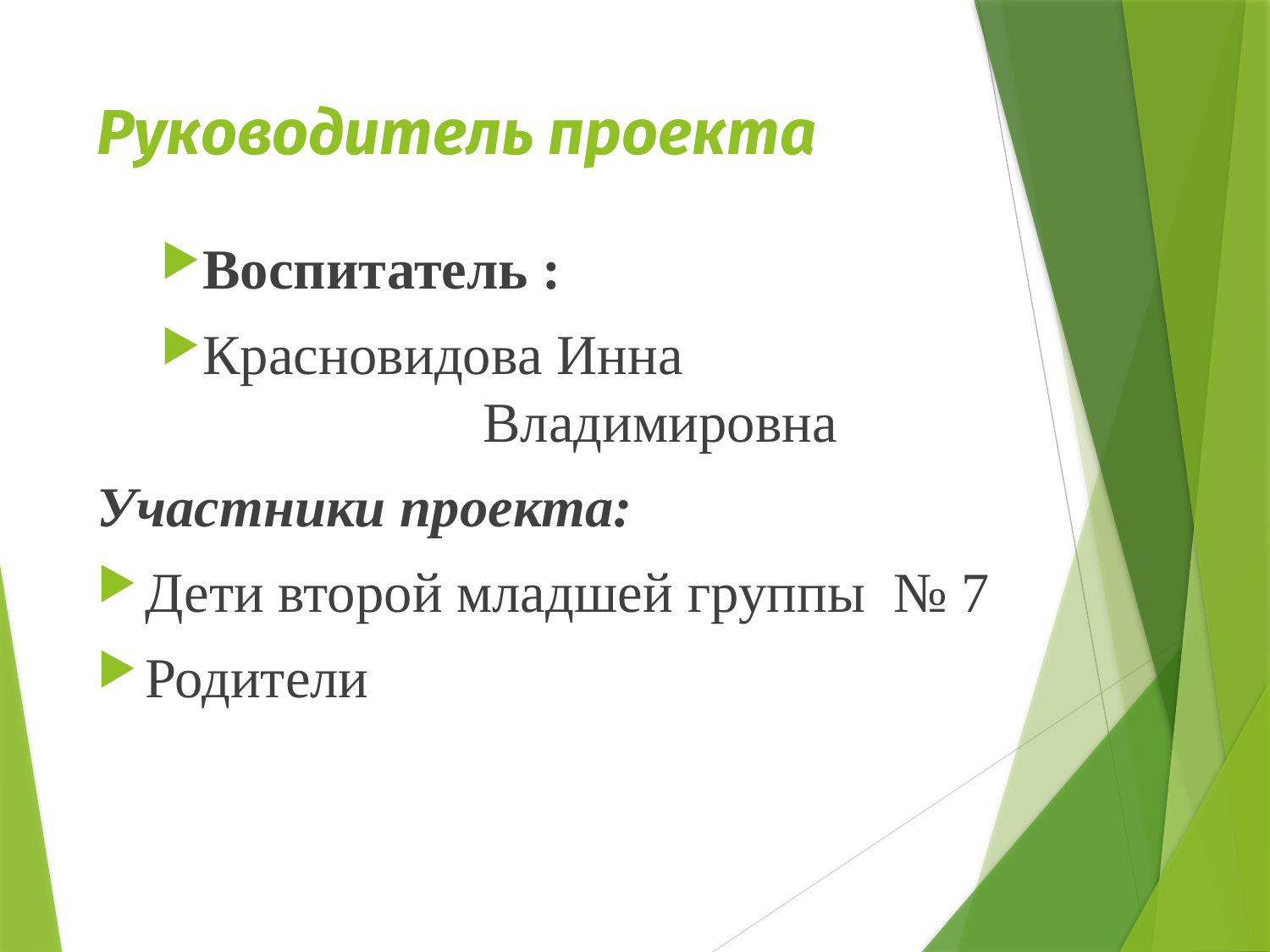

# Руководитель проекта
Воспитатель :
Красновидова Инна   					  Владимировна
Участники проекта:
Дети второй младшей группы  № 7
Родители